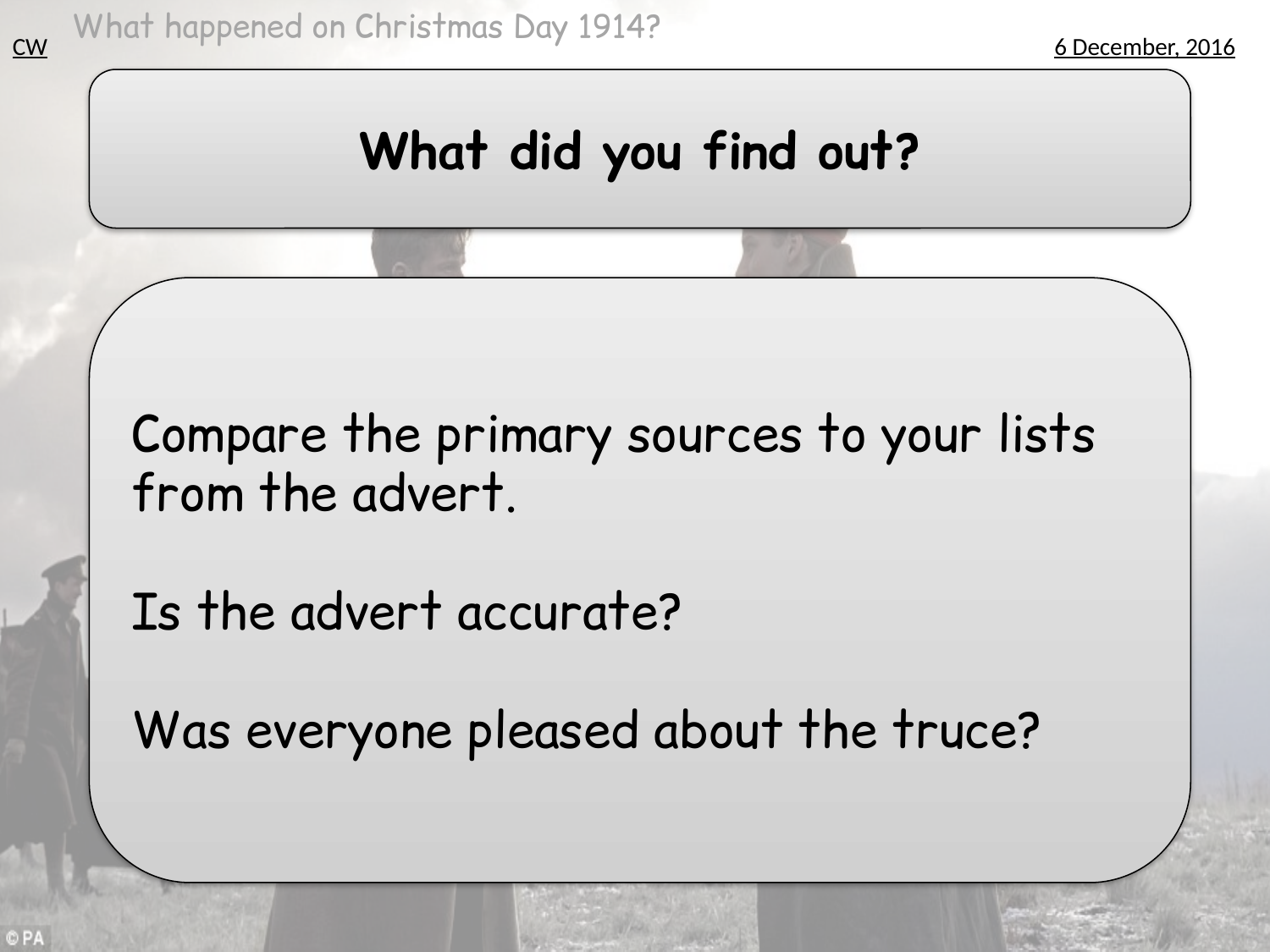

What happened on Christmas Day 1914?
CW
6 December, 2016
What did you find out?
Compare the primary sources to your lists from the advert.

Is the advert accurate?

Was everyone pleased about the truce?